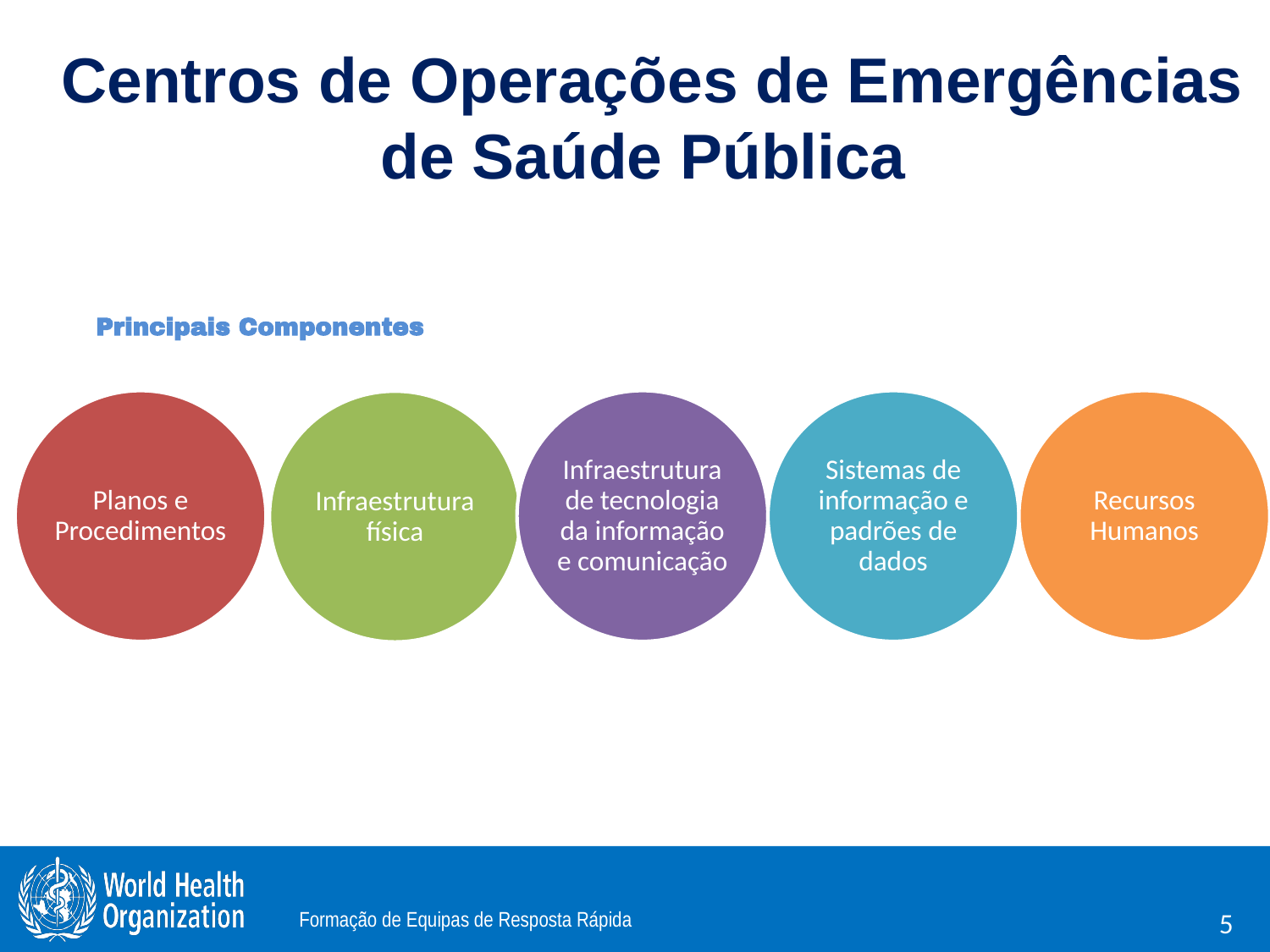

Centros de Operações de Emergências de Saúde Pública
Planos e Procedimentos
Infraestrutura física
Infraestrutura de tecnologia da informação e comunicação
Sistemas de informação e padrões de dados
Recursos Humanos
Core Components
Principais Componentes